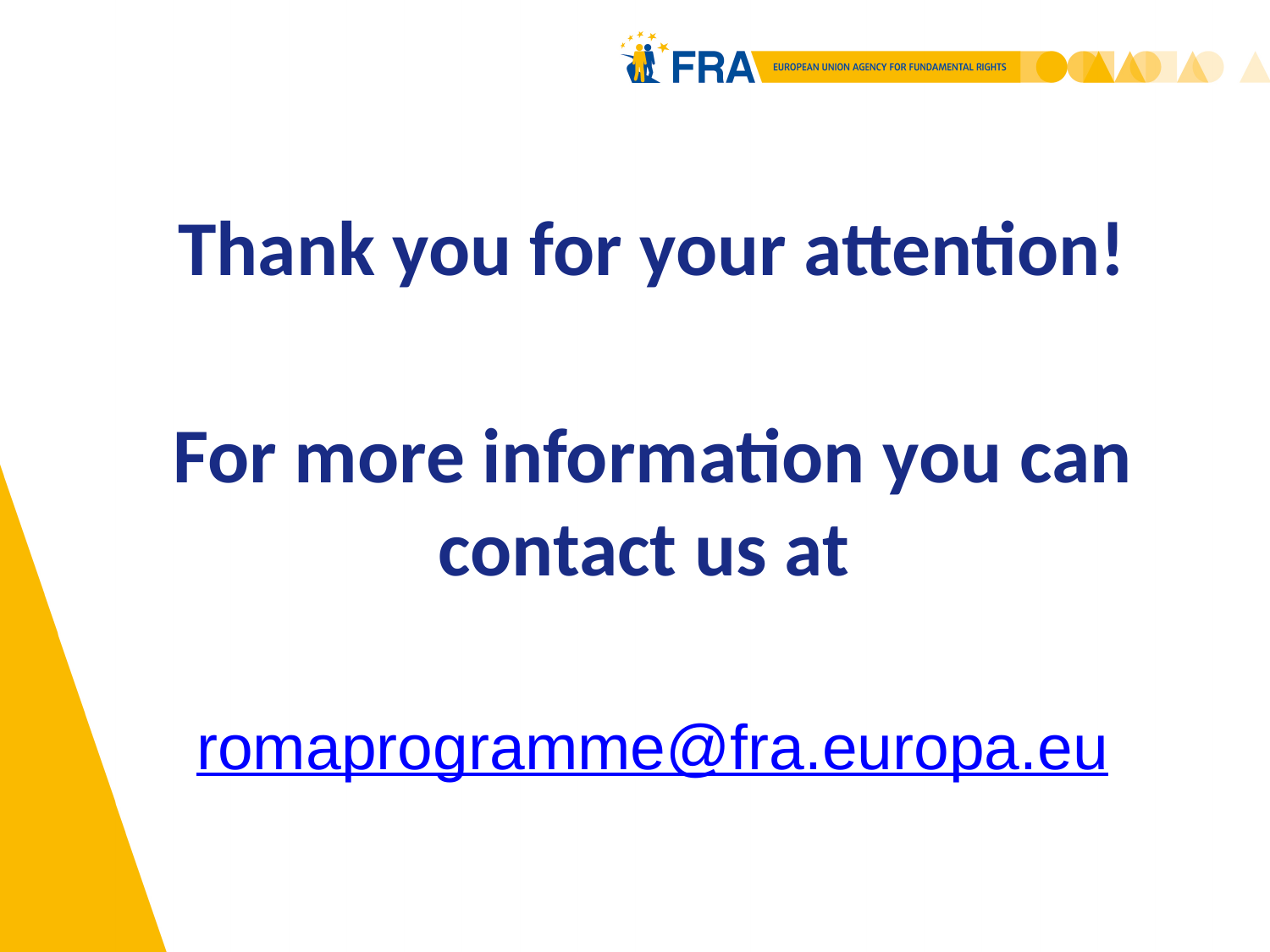

Thank you for your attention!

For more information you can contact us at

romaprogramme@fra.europa.eu